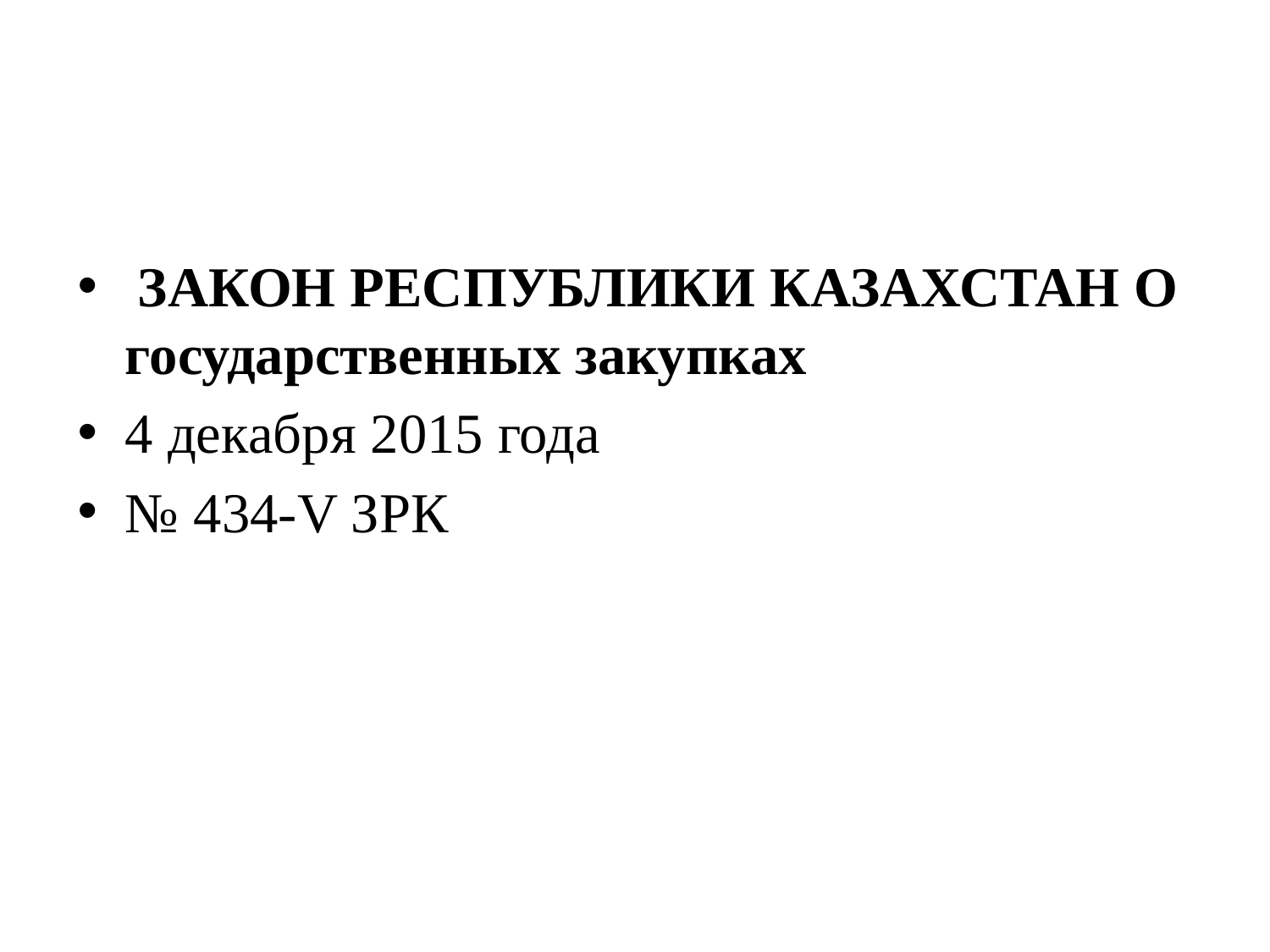

ЗАКОН РЕСПУБЛИКИ КАЗАХСТАН О государственных закупках
4 декабря 2015 года
№ 434-V ЗРК